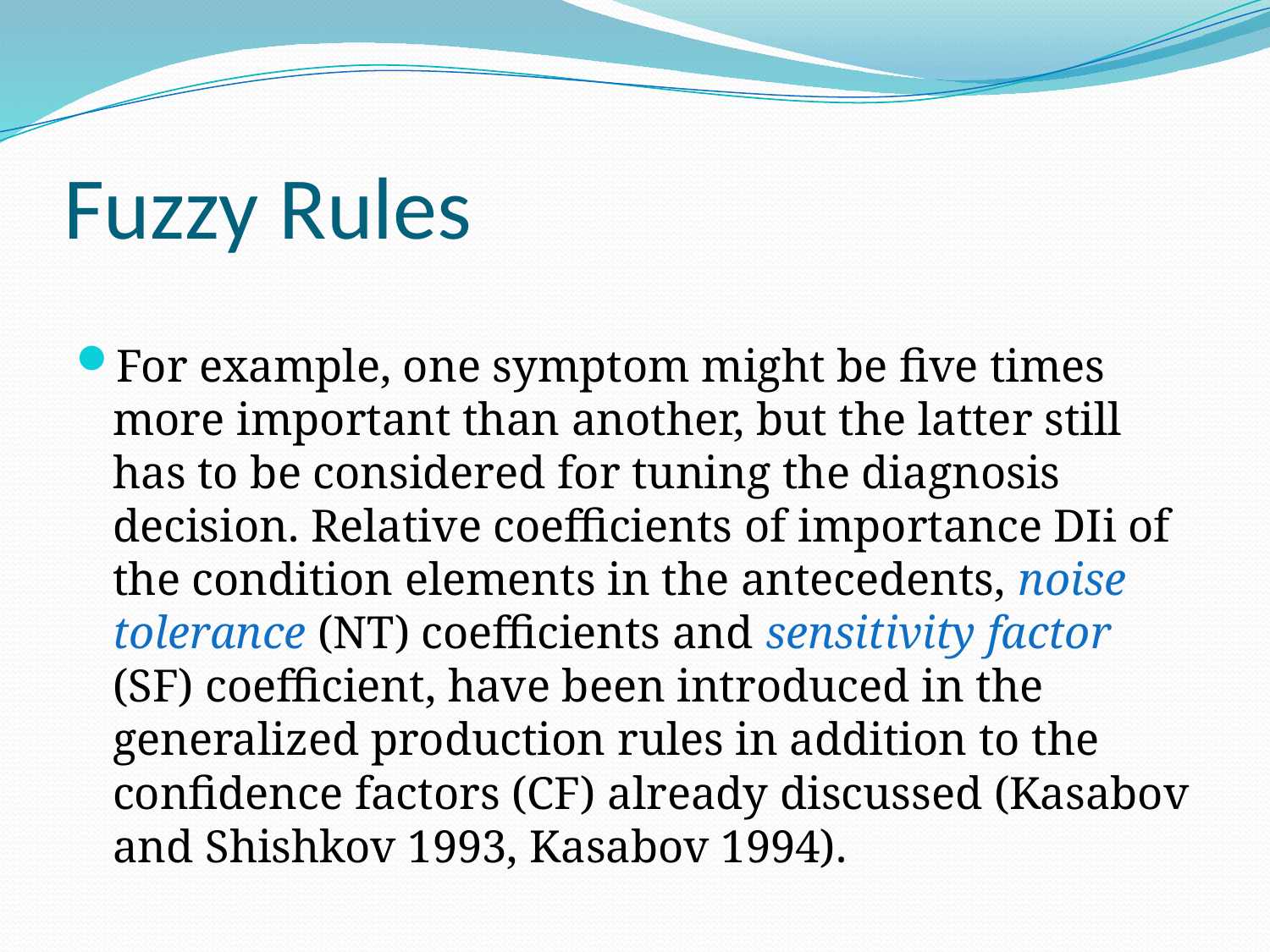

# Fuzzy Rules

For example, one symptom might be five times more important than another, but the latter still has to be considered for tuning the diagnosis decision. Relative coefficients of importance DIi of the condition elements in the antecedents, noise tolerance (NT) coefficients and sensitivity factor (SF) coefficient, have been introduced in the generalized production rules in addition to the confidence factors (CF) already discussed (Kasabov and Shishkov 1993, Kasabov 1994).